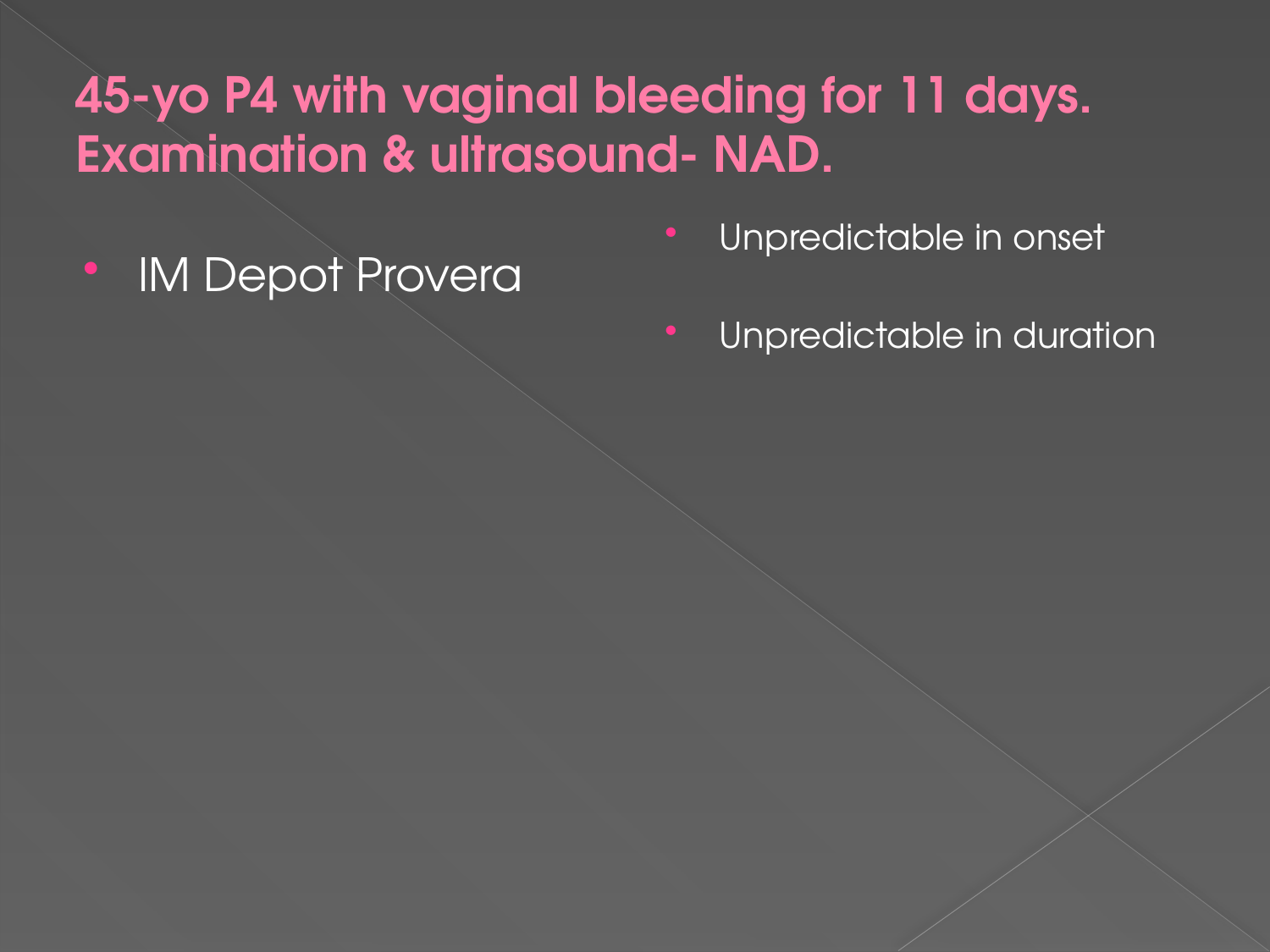

# 45-yo P4 with vaginal bleeding for 11 days. Examination & ultrasound- NAD.
Unpredictable in onset

Unpredictable in duration
IM Depot Provera